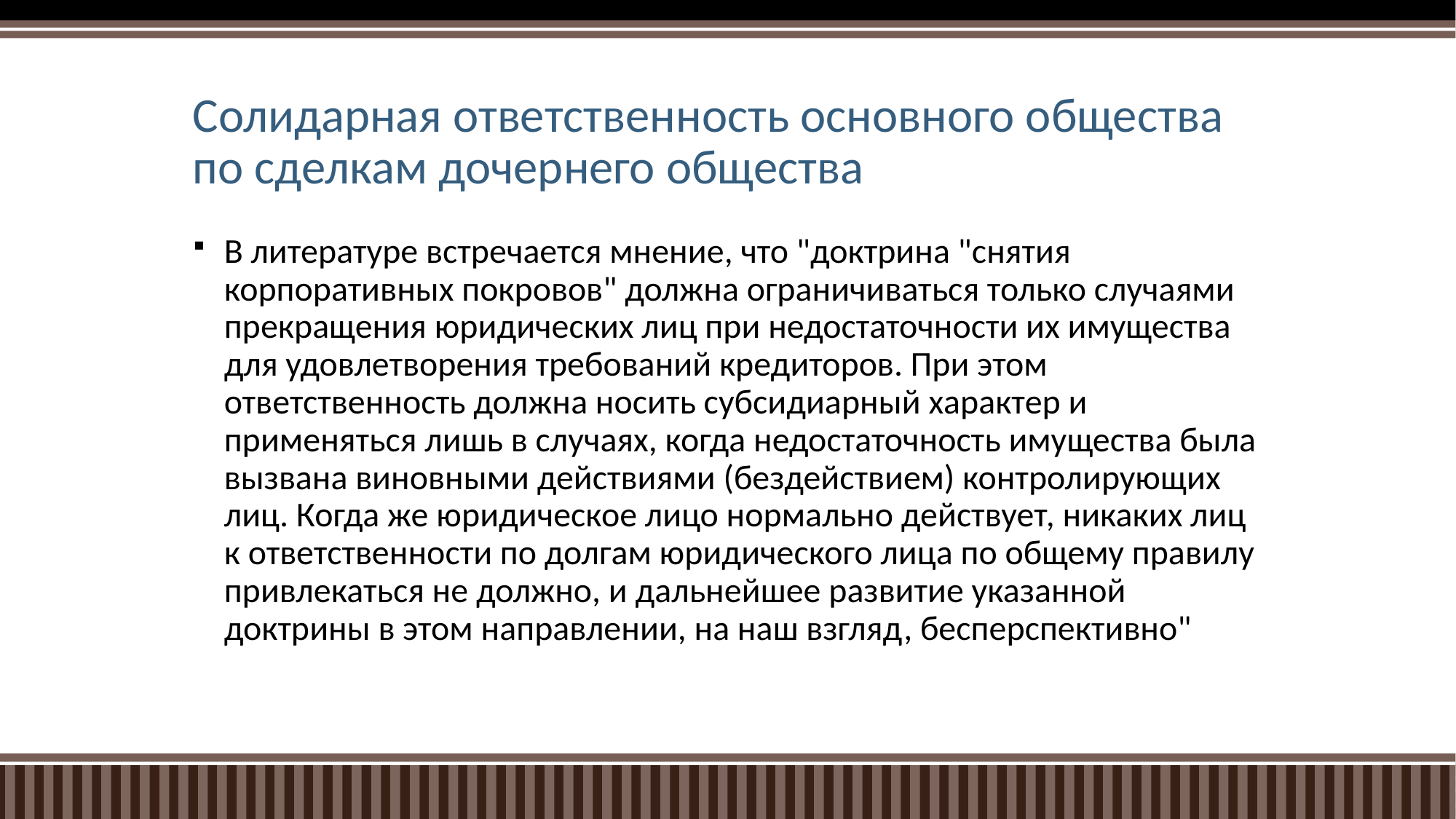

# Солидарная ответственность основного общества по сделкам дочернего общества
В литературе встречается мнение, что "доктрина "снятия корпоративных покровов" должна ограничиваться только случаями прекращения юридических лиц при недостаточности их имущества для удовлетворения требований кредиторов. При этом ответственность должна носить субсидиарный характер и применяться лишь в случаях, когда недостаточность имущества была вызвана виновными действиями (бездействием) контролирующих лиц. Когда же юридическое лицо нормально действует, никаких лиц к ответственности по долгам юридического лица по общему правилу привлекаться не должно, и дальнейшее развитие указанной доктрины в этом направлении, на наш взгляд, бесперспективно"